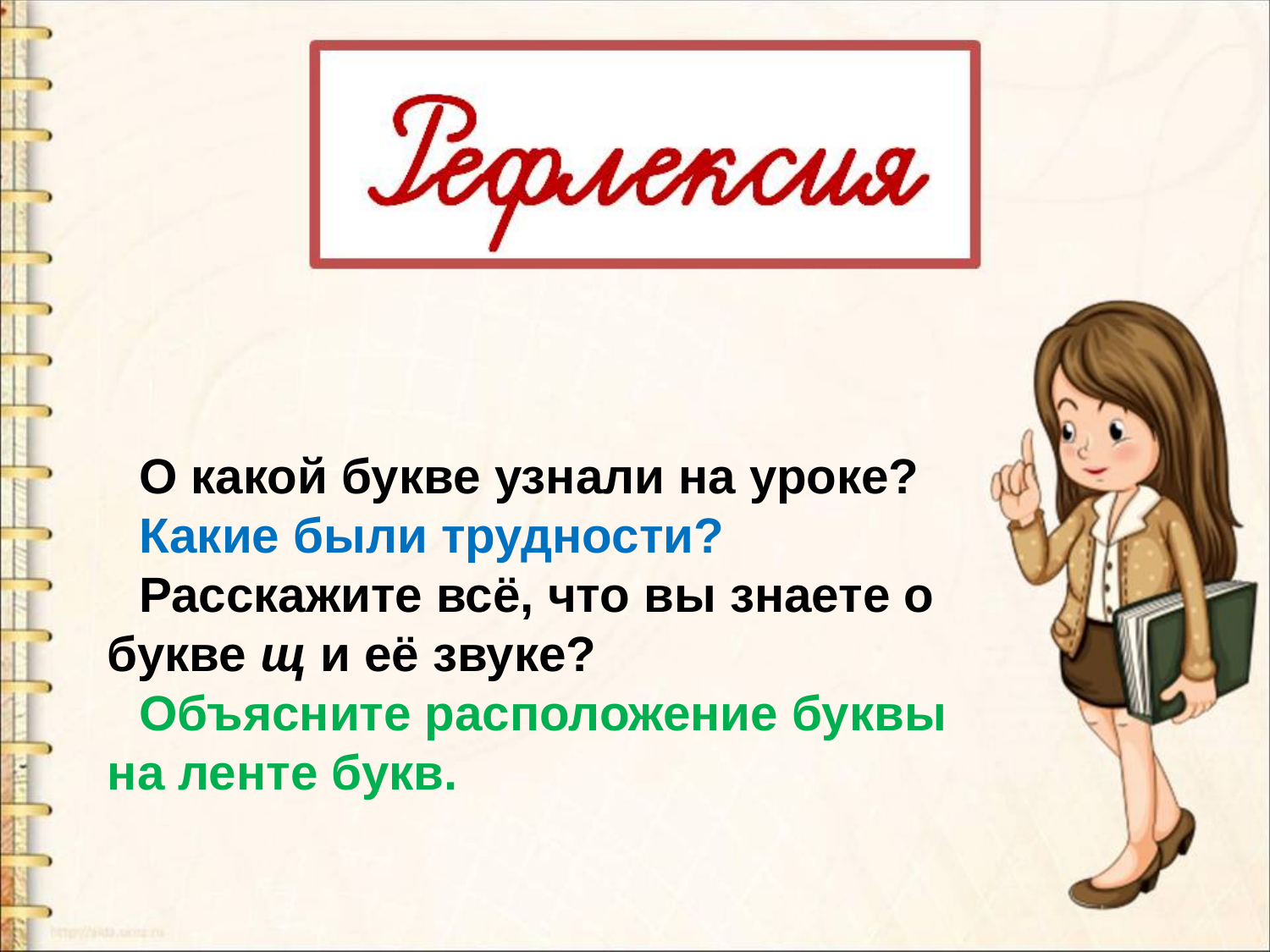

О какой букве узнали на уроке?
Какие были трудности?
Расскажите всё, что вы знаете о букве щ и её звуке?
Объясните расположение буквы на ленте букв.